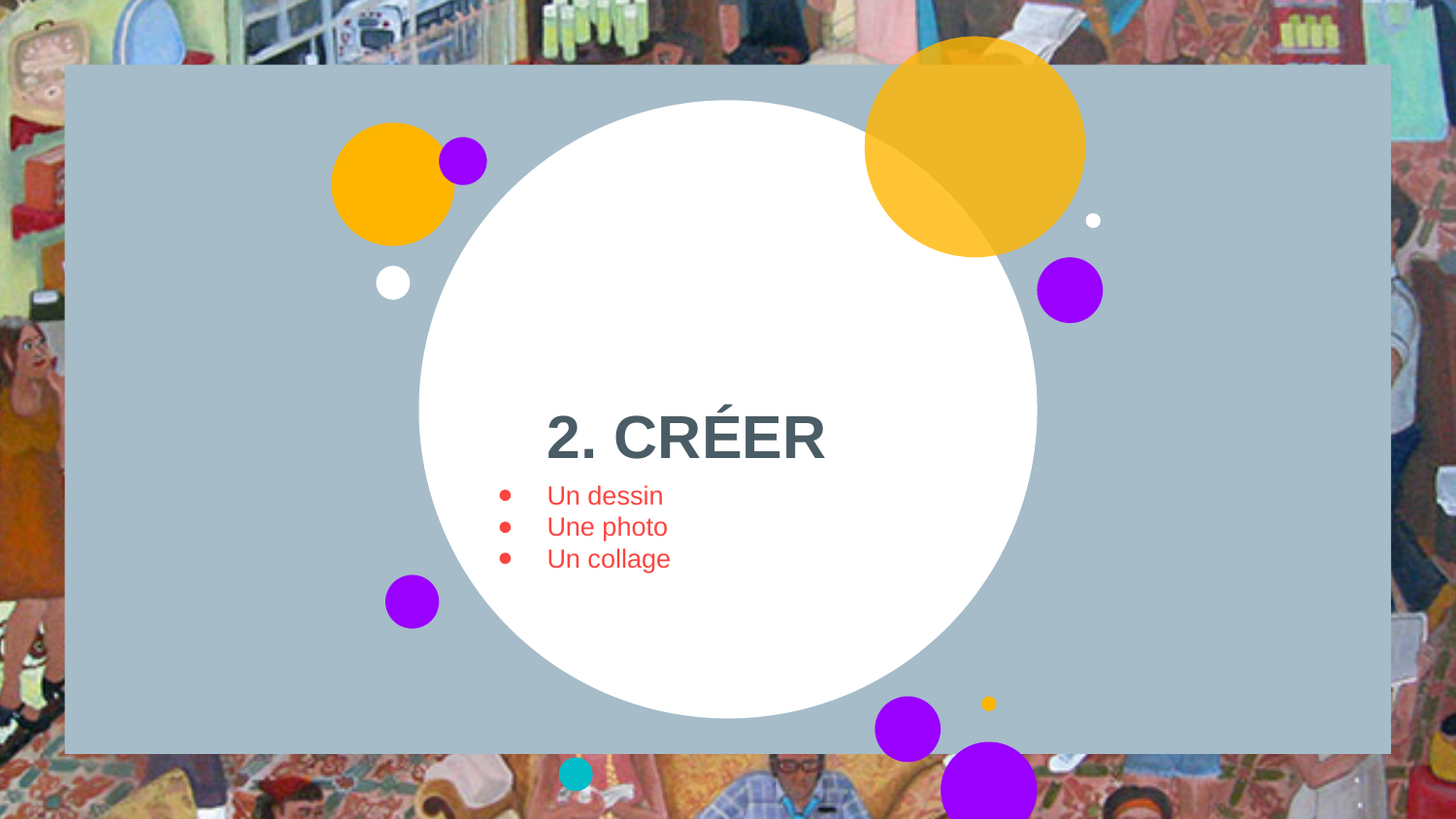

# 2. CRÉER
Un dessin
Une photo
Un collage